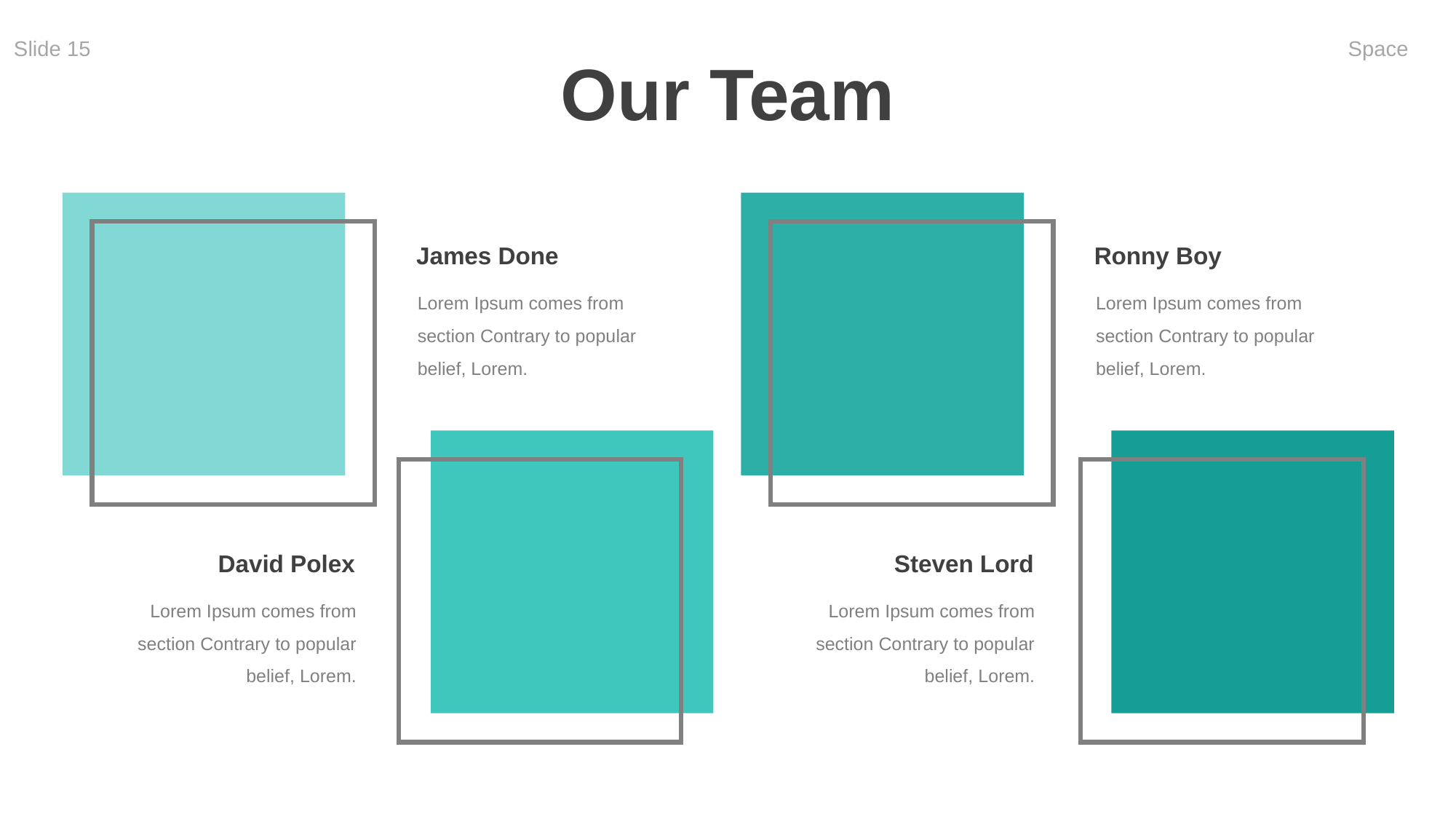

Our Team

James Done
Ronny Boy
Lorem Ipsum comes from section Contrary to popular belief, Lorem.
Lorem Ipsum comes from section Contrary to popular belief, Lorem.

David Polex
Steven Lord
Lorem Ipsum comes from section Contrary to popular belief, Lorem.
Lorem Ipsum comes from section Contrary to popular belief, Lorem.